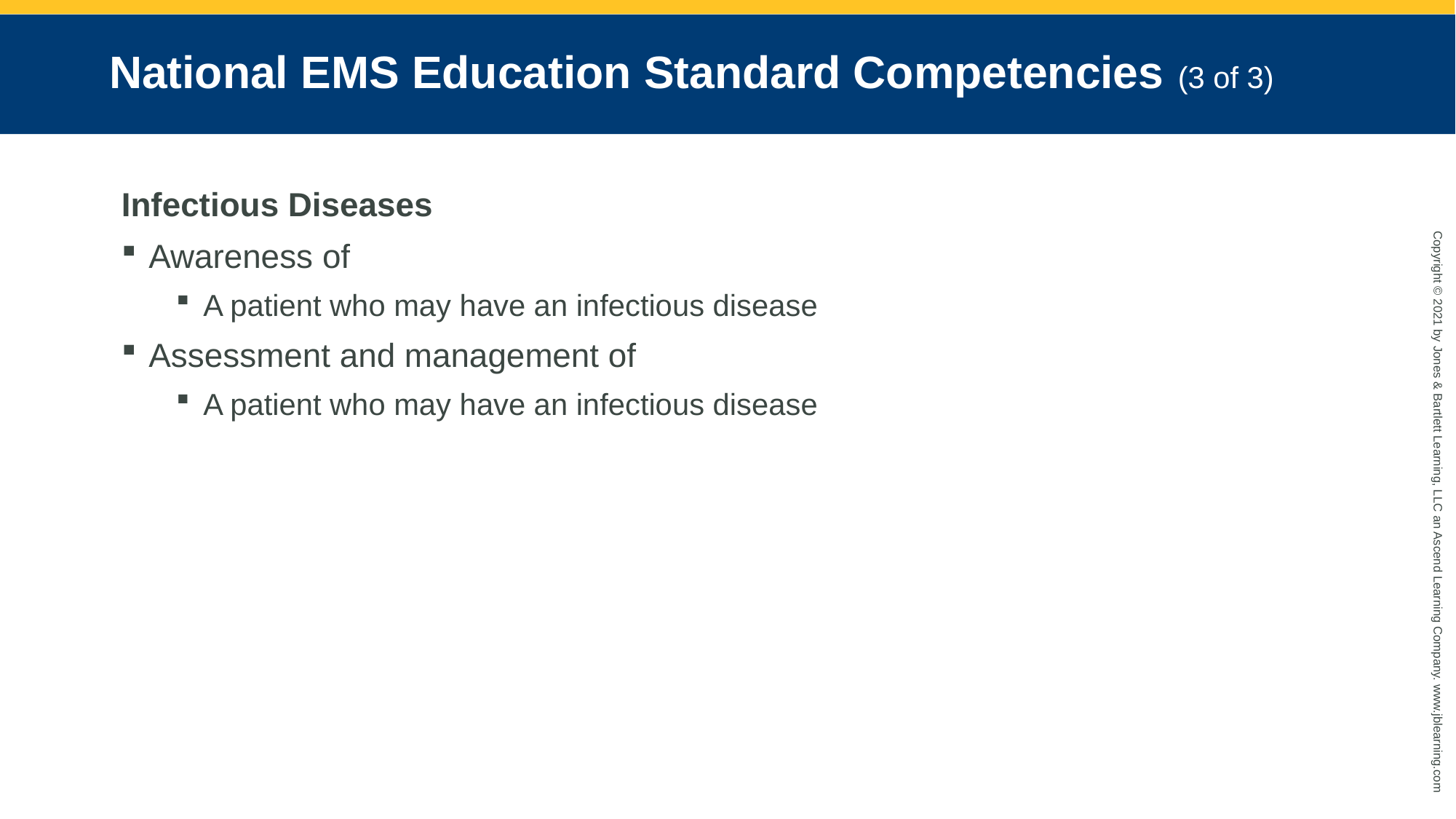

# National EMS Education Standard Competencies (3 of 3)
Infectious Diseases
Awareness of
A patient who may have an infectious disease
Assessment and management of
A patient who may have an infectious disease